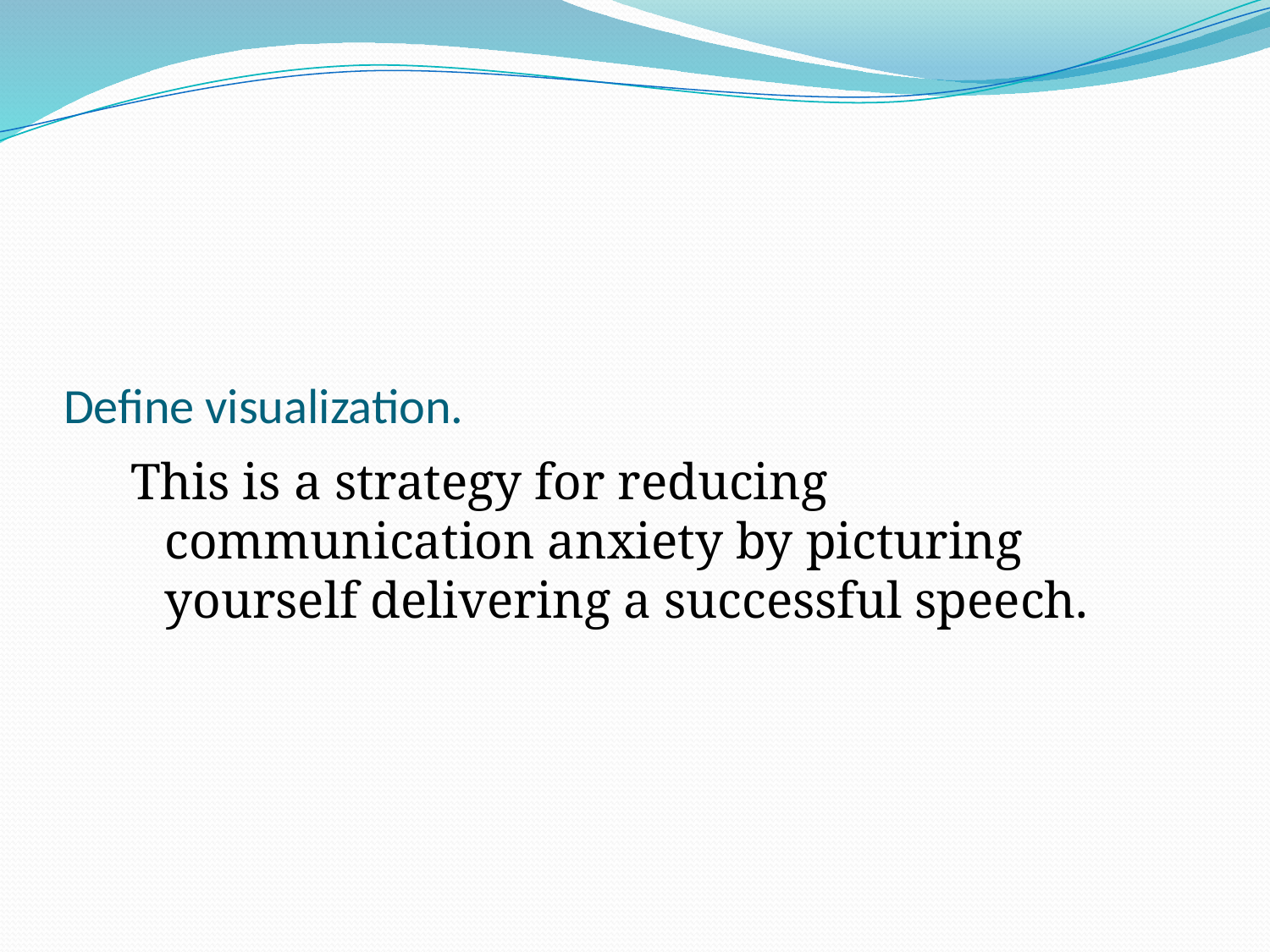

# Define visualization.
This is a strategy for reducing communication anxiety by picturing yourself delivering a successful speech.